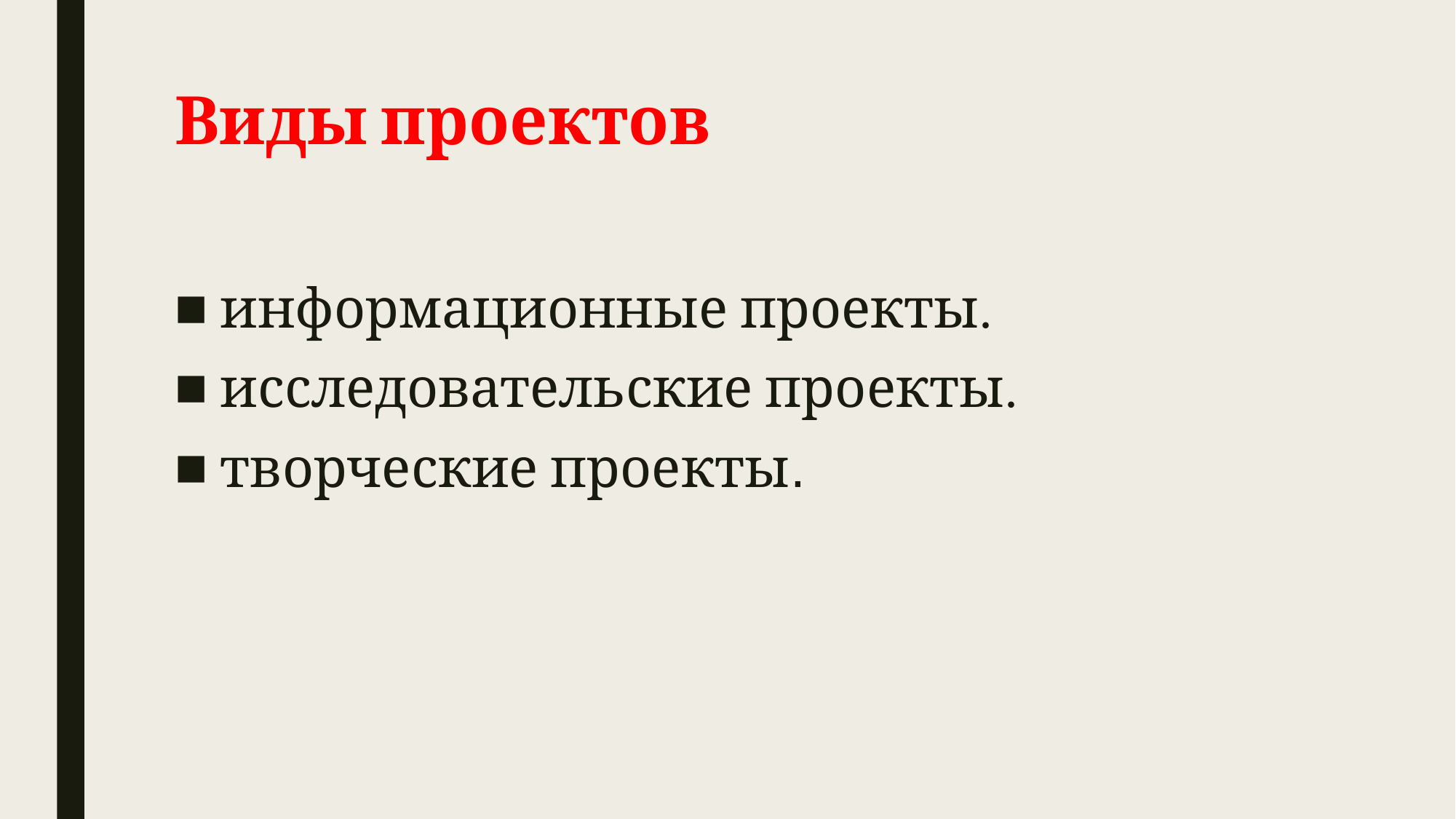

# Виды проектов
информационные проекты.
исследовательские проекты.
творческие проекты.